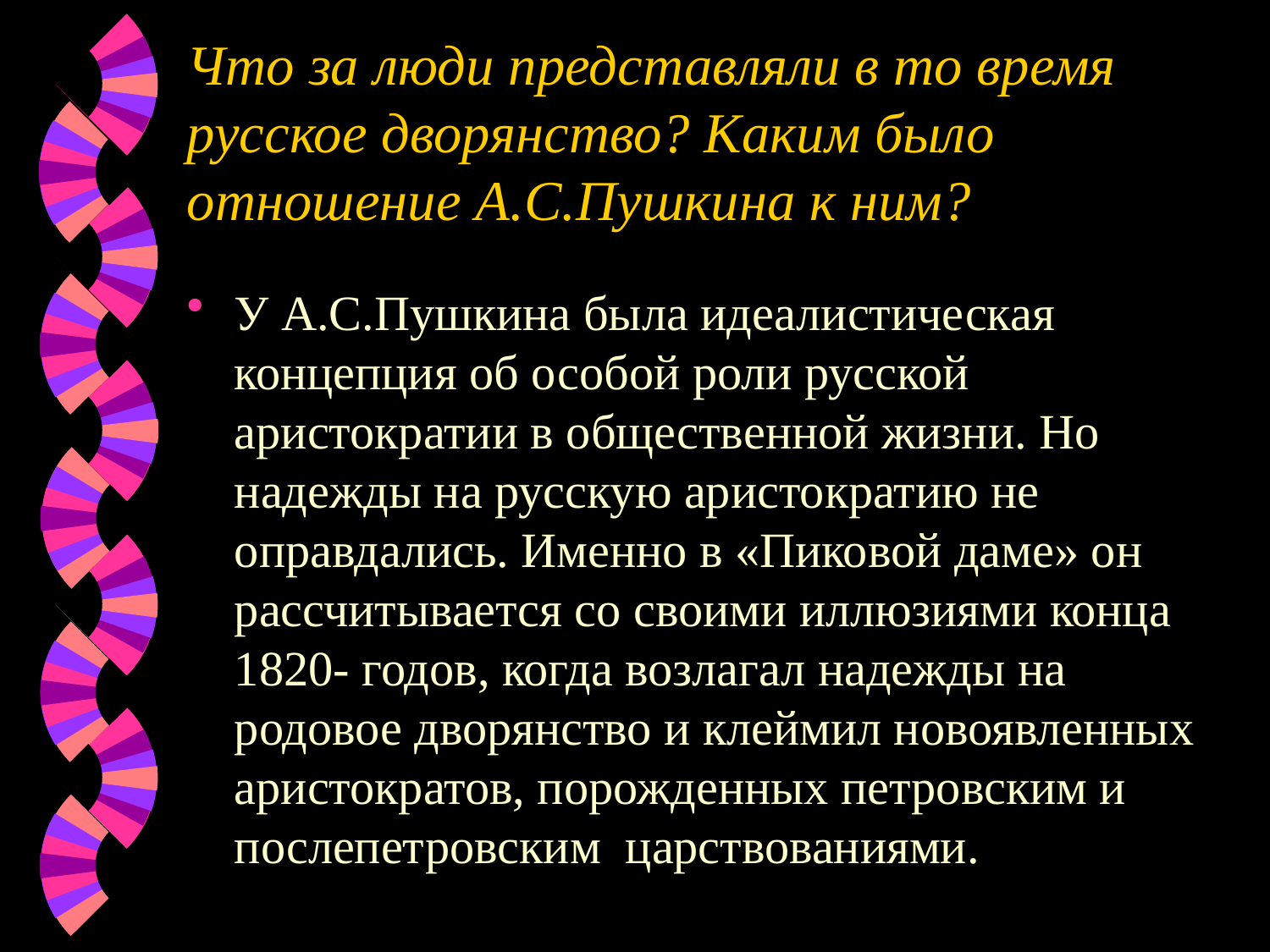

# Что за люди представляли в то время русское дворянство? Каким было отношение А.С.Пушкина к ним?
У А.С.Пушкина была идеалистическая концепция об особой роли русской аристократии в общественной жизни. Но надежды на русскую аристократию не оправдались. Именно в «Пиковой даме» он рассчитывается со своими иллюзиями конца 1820- годов, когда возлагал надежды на родовое дворянство и клеймил новоявленных   аристократов, порожденных петровским и послепетровским  царствованиями.